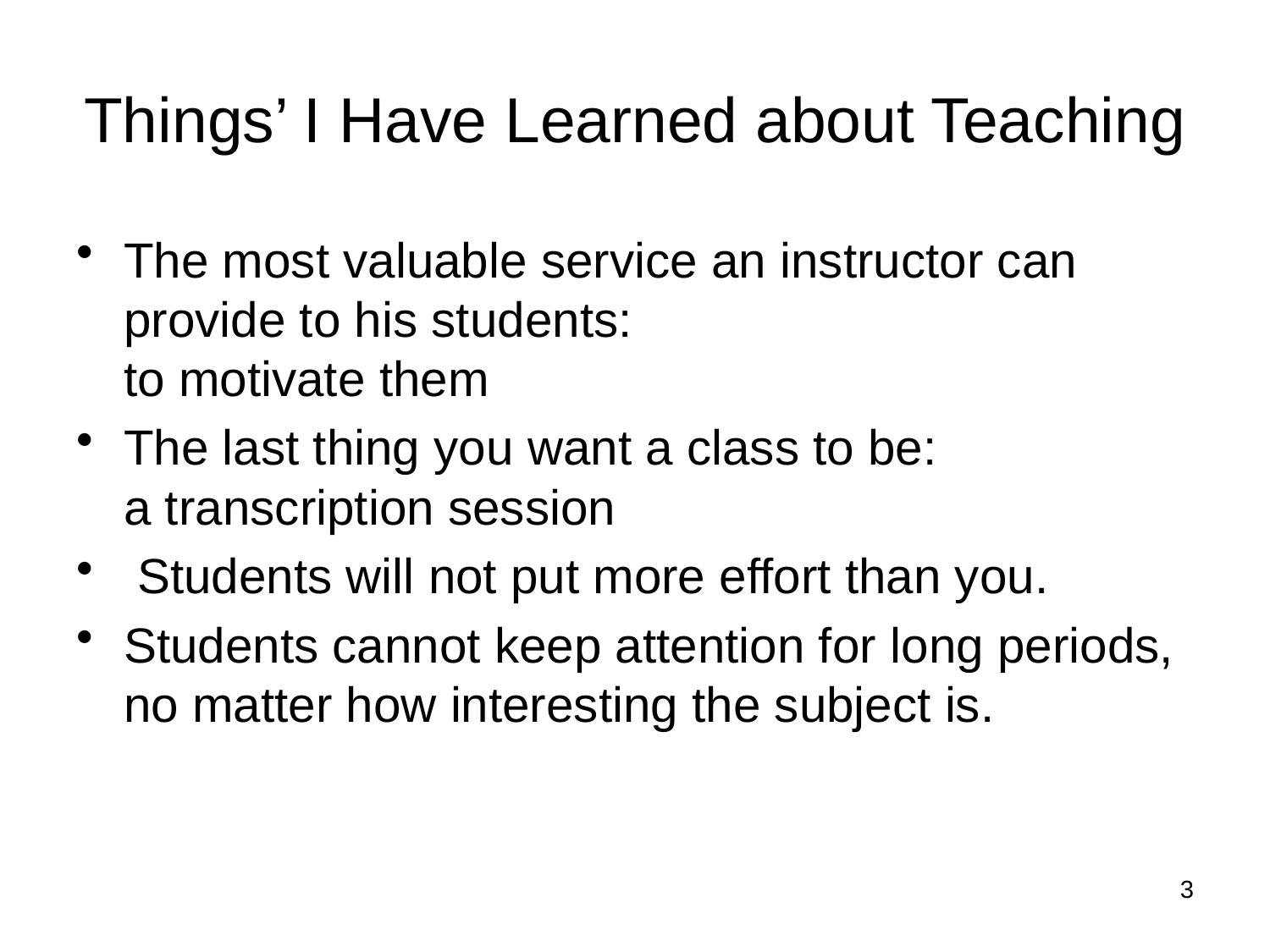

# Things’ I Have Learned about Teaching
The most valuable service an instructor can provide to his students:
to motivate them
The last thing you want a class to be:
a transcription session
 Students will not put more effort than you.
Students cannot keep attention for long periods, no matter how interesting the subject is.

3